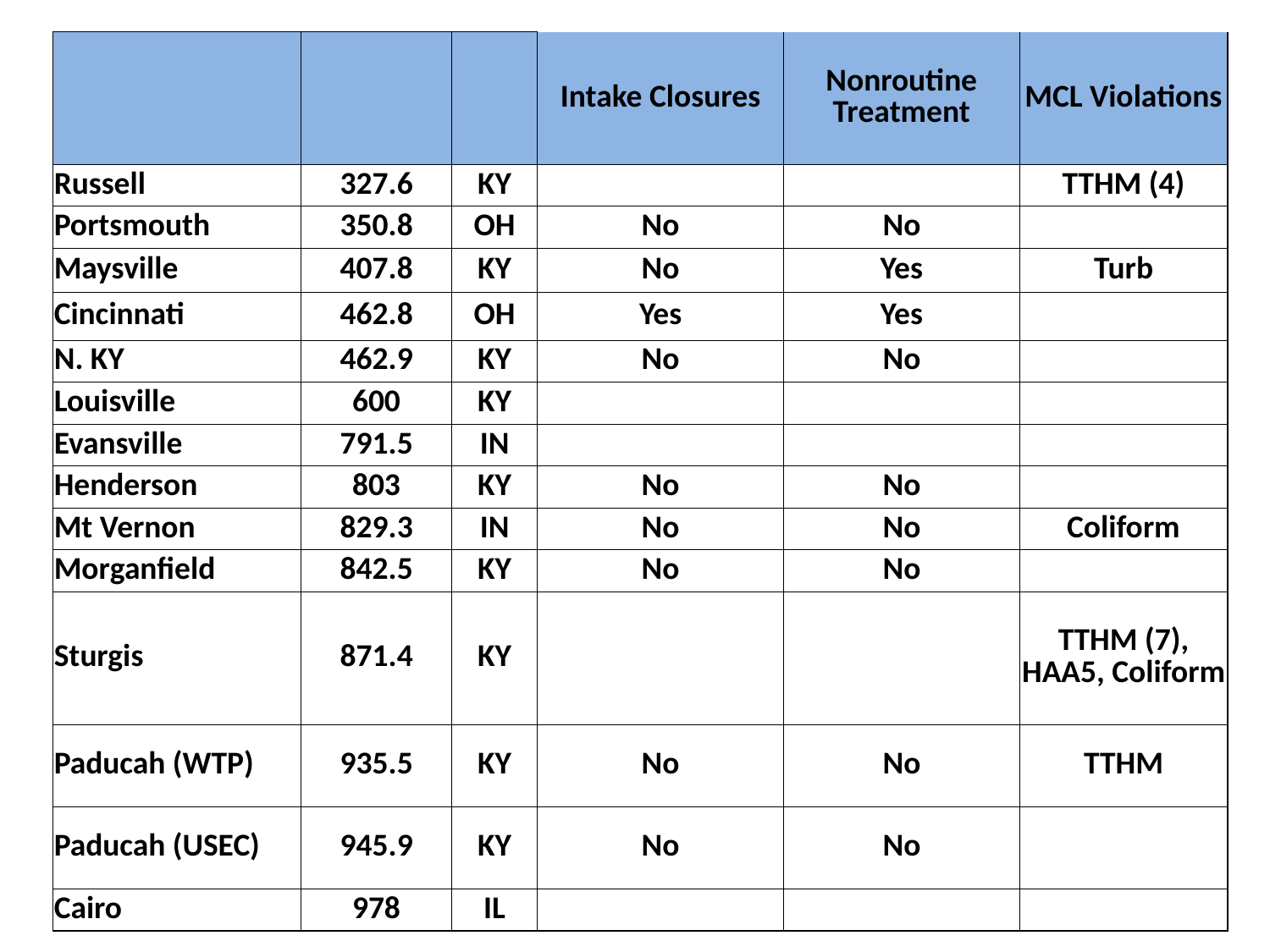

|  |  |  | Intake Closures | Nonroutine Treatment | MCL Violations |
| --- | --- | --- | --- | --- | --- |
| Russell | 327.6 | KY |  |  | TTHM (4) |
| Portsmouth | 350.8 | OH | No | No |  |
| Maysville | 407.8 | KY | No | Yes | Turb |
| Cincinnati | 462.8 | OH | Yes | Yes |  |
| N. KY | 462.9 | KY | No | No |  |
| Louisville | 600 | KY |  |  |  |
| Evansville | 791.5 | IN |  |  |  |
| Henderson | 803 | KY | No | No |  |
| Mt Vernon | 829.3 | IN | No | No | Coliform |
| Morganfield | 842.5 | KY | No | No |  |
| Sturgis | 871.4 | KY |  |  | TTHM (7), HAA5, Coliform |
| Paducah (WTP) | 935.5 | KY | No | No | TTHM |
| Paducah (USEC) | 945.9 | KY | No | No |  |
| Cairo | 978 | IL |  |  |  |